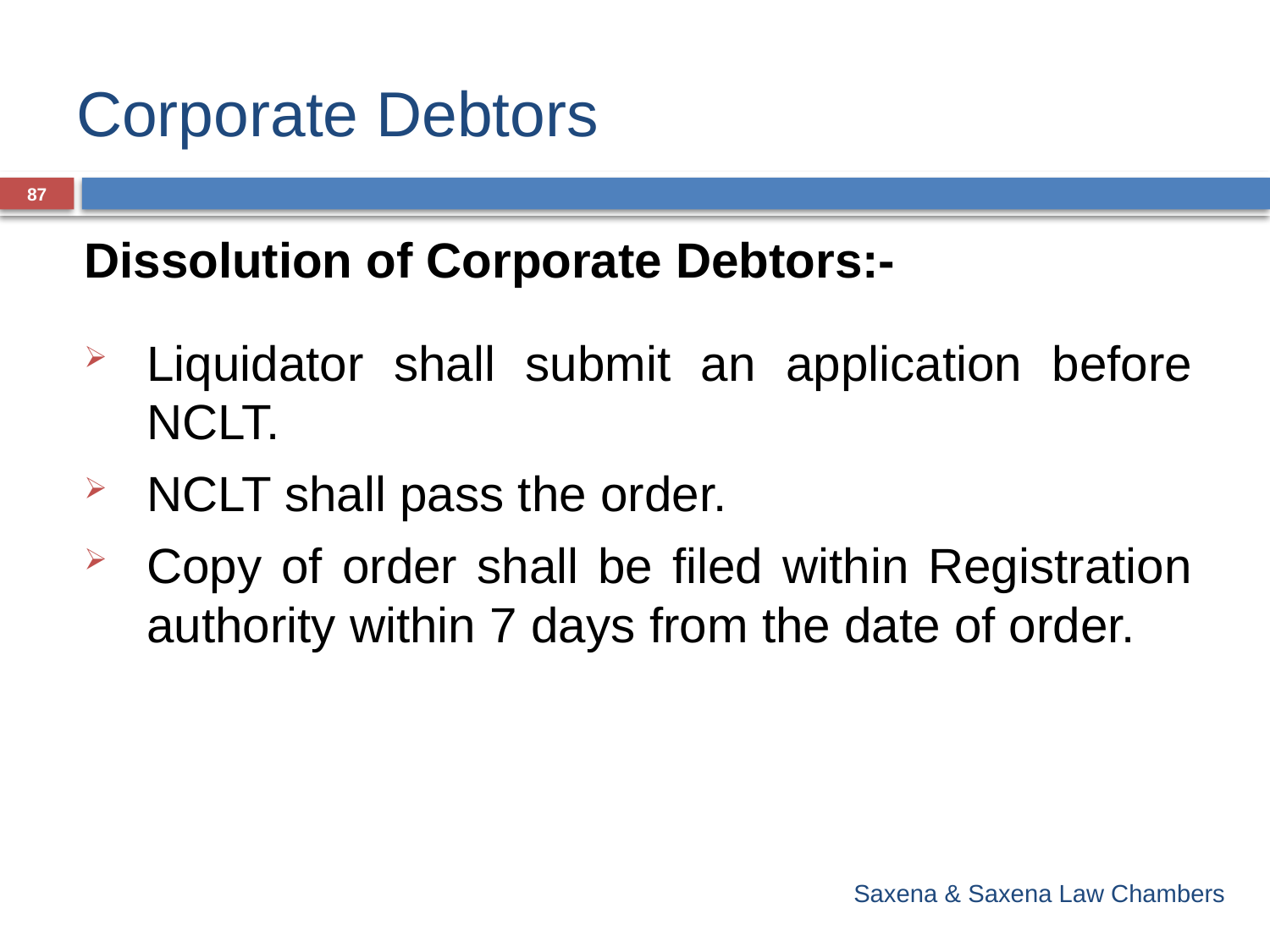

# Corporate Debtors
87
Dissolution of Corporate Debtors:-

Liquidator shall submit an application before NCLT.
NCLT shall pass the order.
Copy of order shall be filed within Registration authority within 7 days from the date of order.

Saxena & Saxena Law Chambers